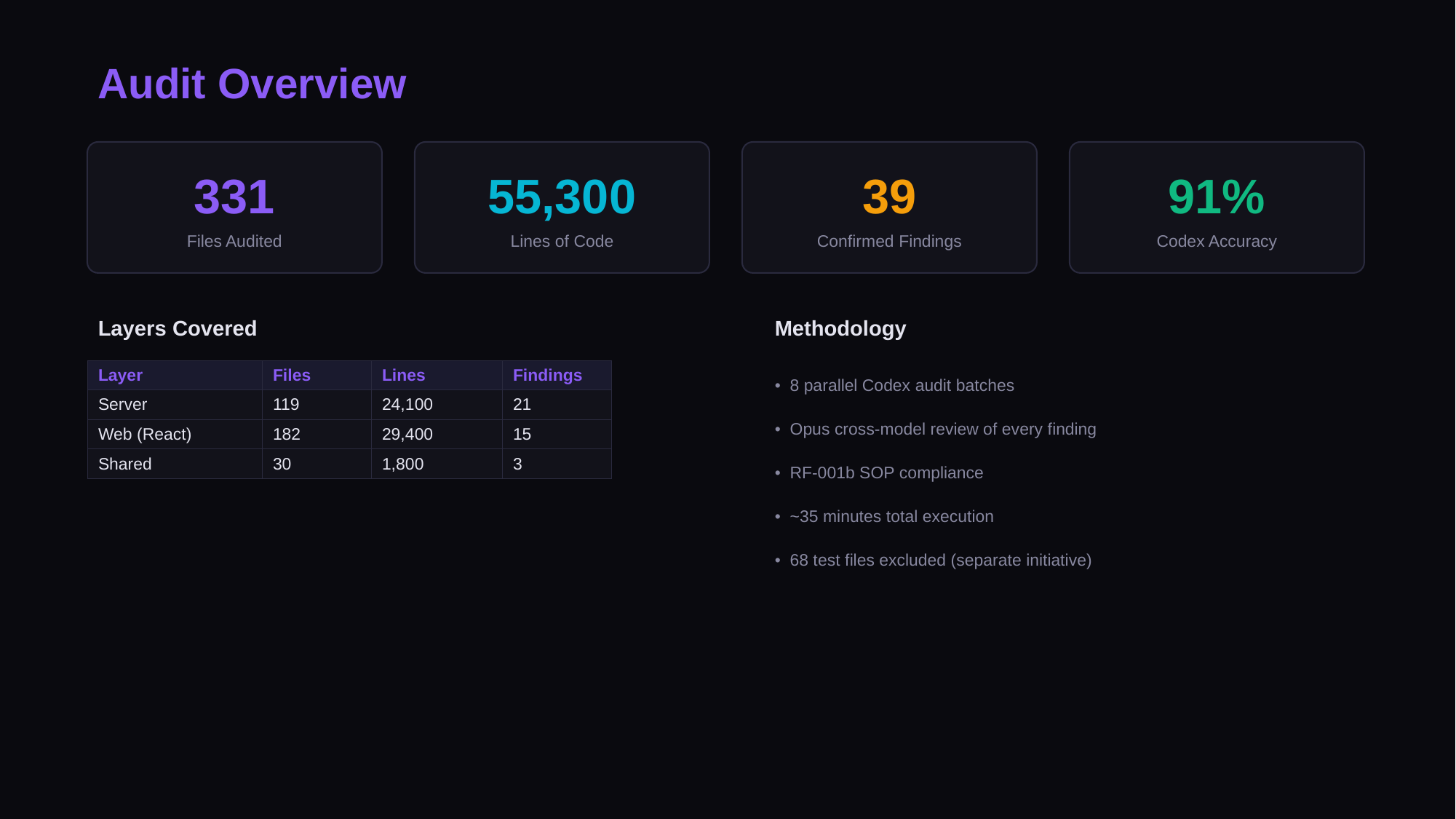

Audit Overview

331
55,300
39
91%
Files Audited
Lines of Code
Confirmed Findings
Codex Accuracy
Layers Covered
Methodology
| Layer | Files | Lines | Findings |
| --- | --- | --- | --- |
| Server | 119 | 24,100 | 21 |
| Web (React) | 182 | 29,400 | 15 |
| Shared | 30 | 1,800 | 3 |
•  8 parallel Codex audit batches
•  Opus cross-model review of every finding
•  RF-001b SOP compliance
•  ~35 minutes total execution
•  68 test files excluded (separate initiative)